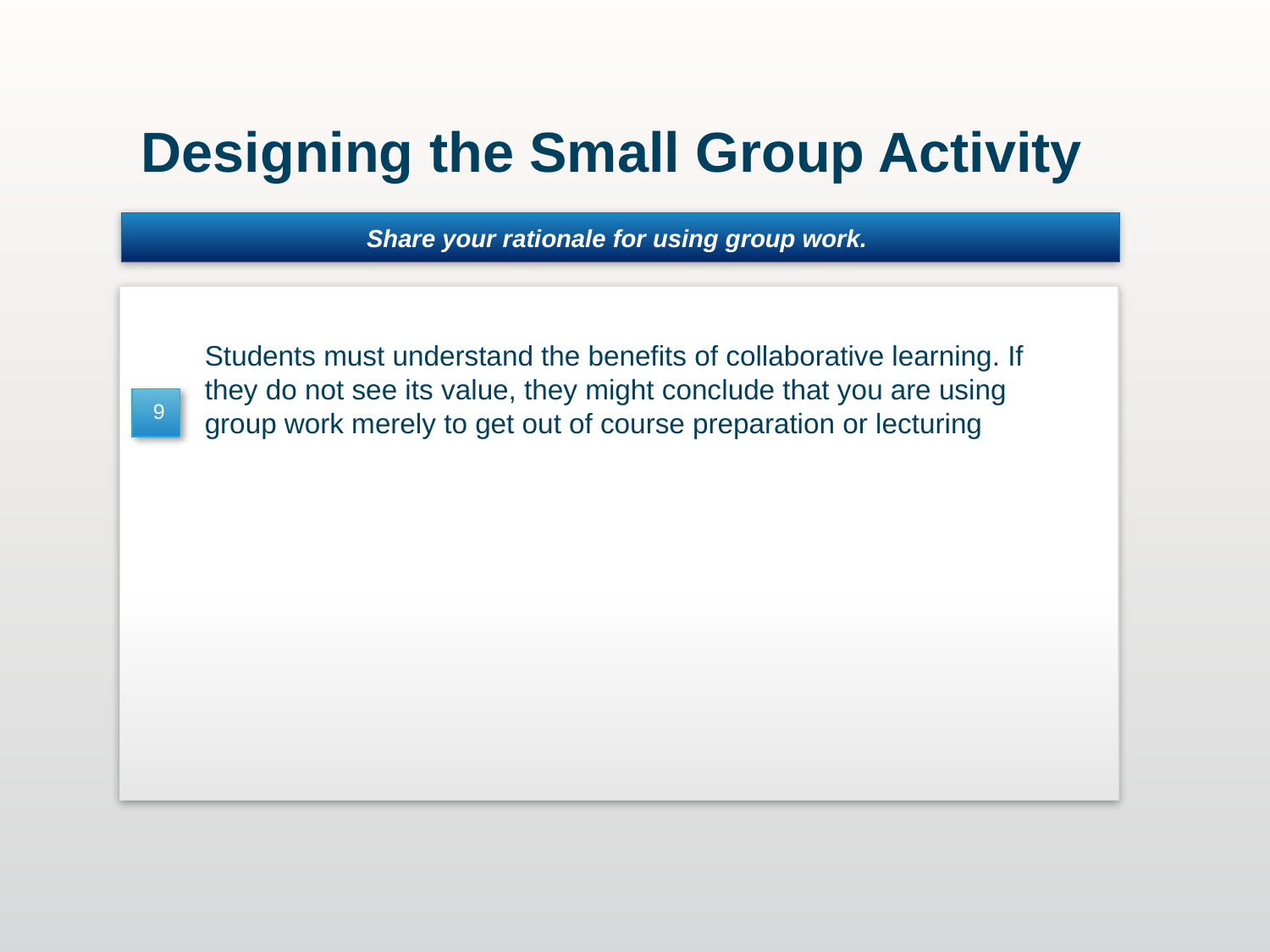

Designing the Small Group Activity
Share your rationale for using group work.

Templates
Students must understand the benefits of collaborative learning. If they do not see its value, they might conclude that you are using group work merely to get out of course preparation or lecturing

9